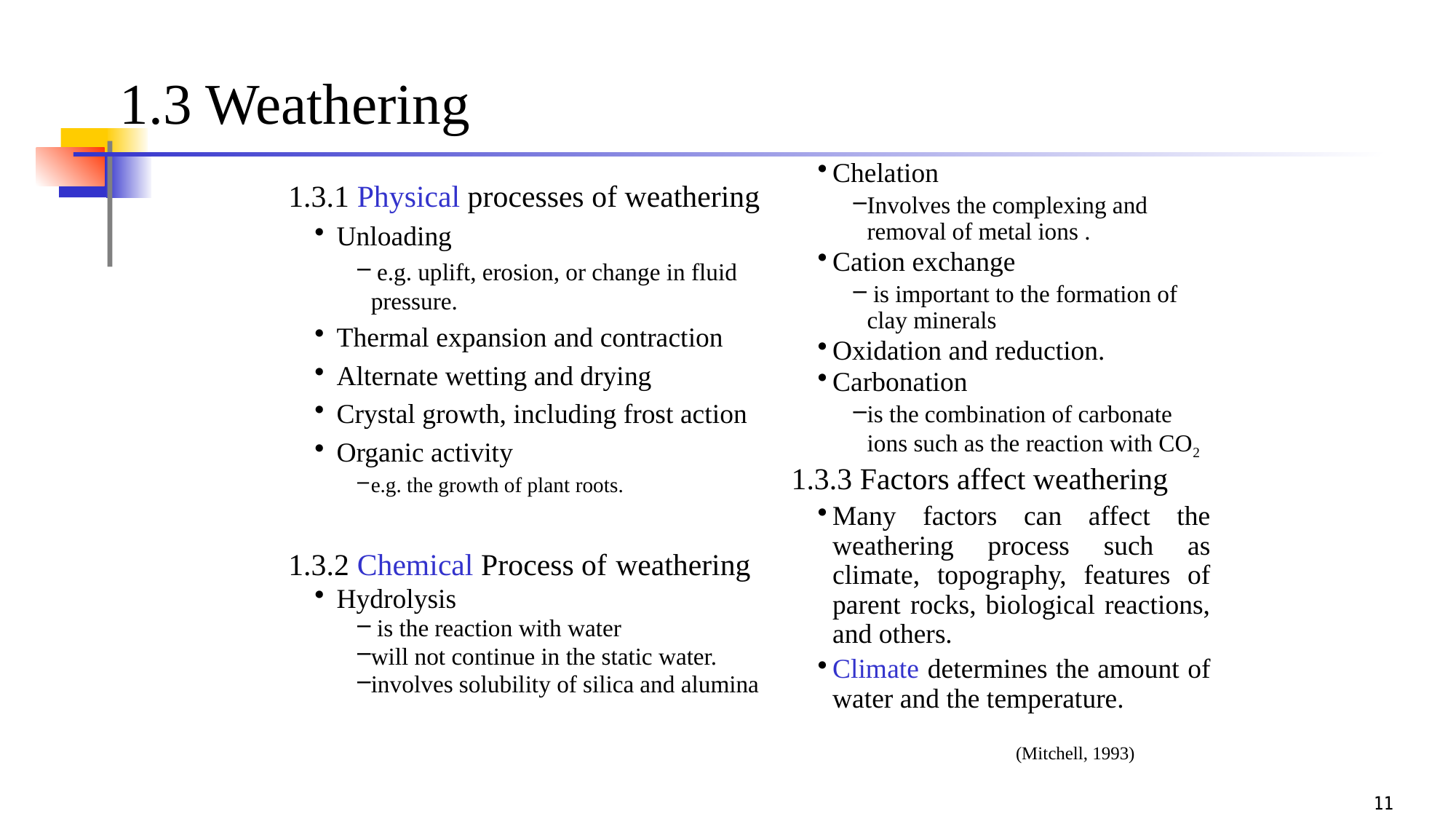

# 1.3 Weathering
Chelation
Involves the complexing and removal of metal ions .
Cation exchange
 is important to the formation of clay minerals
Oxidation and reduction.
Carbonation
is the combination of carbonate ions such as the reaction with CO2
1.3.3 Factors affect weathering
Many factors can affect the weathering process such as climate, topography, features of parent rocks, biological reactions, and others.
Climate determines the amount of water and the temperature.

1.3.1 Physical processes of weathering
Unloading
 e.g. uplift, erosion, or change in fluid pressure.
Thermal expansion and contraction
Alternate wetting and drying
Crystal growth, including frost action
Organic activity
e.g. the growth of plant roots.

1.3.2 Chemical Process of 	weathering
Hydrolysis
 is the reaction with water
will not continue in the static water.
involves solubility of silica and alumina
(Mitchell, 1993)